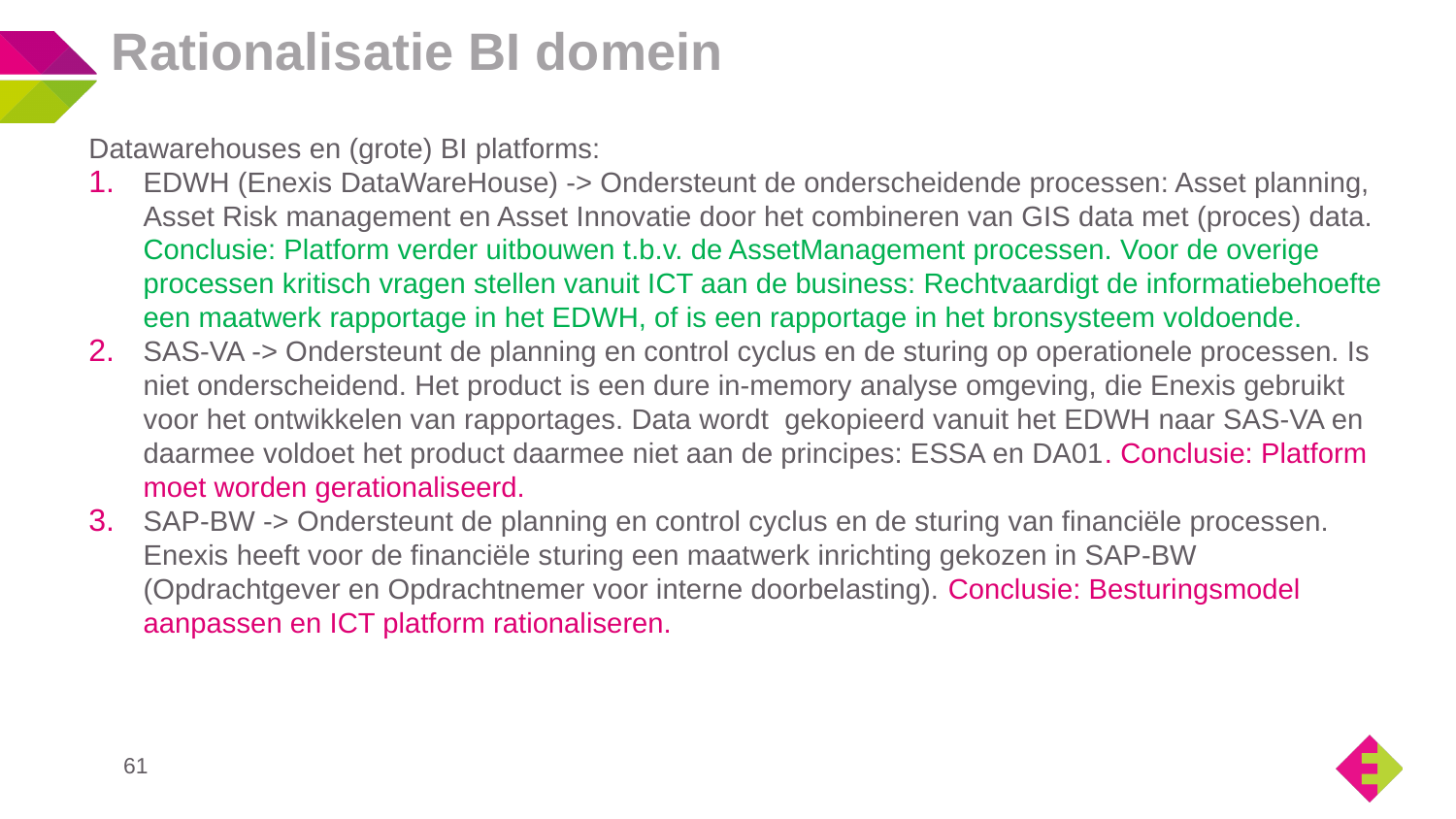

# Rationalisatie BI domein
Datawarehouses en (grote) BI platforms:
EDWH (Enexis DataWareHouse) -> Ondersteunt de onderscheidende processen: Asset planning, Asset Risk management en Asset Innovatie door het combineren van GIS data met (proces) data. Conclusie: Platform verder uitbouwen t.b.v. de AssetManagement processen. Voor de overige processen kritisch vragen stellen vanuit ICT aan de business: Rechtvaardigt de informatiebehoefte een maatwerk rapportage in het EDWH, of is een rapportage in het bronsysteem voldoende.
SAS-VA -> Ondersteunt de planning en control cyclus en de sturing op operationele processen. Is niet onderscheidend. Het product is een dure in-memory analyse omgeving, die Enexis gebruikt voor het ontwikkelen van rapportages. Data wordt  gekopieerd vanuit het EDWH naar SAS-VA en daarmee voldoet het product daarmee niet aan de principes: ESSA en DA01. Conclusie: Platform moet worden gerationaliseerd.
SAP-BW -> Ondersteunt de planning en control cyclus en de sturing van financiële processen. Enexis heeft voor de financiële sturing een maatwerk inrichting gekozen in SAP-BW (Opdrachtgever en Opdrachtnemer voor interne doorbelasting). Conclusie: Besturingsmodel aanpassen en ICT platform rationaliseren.